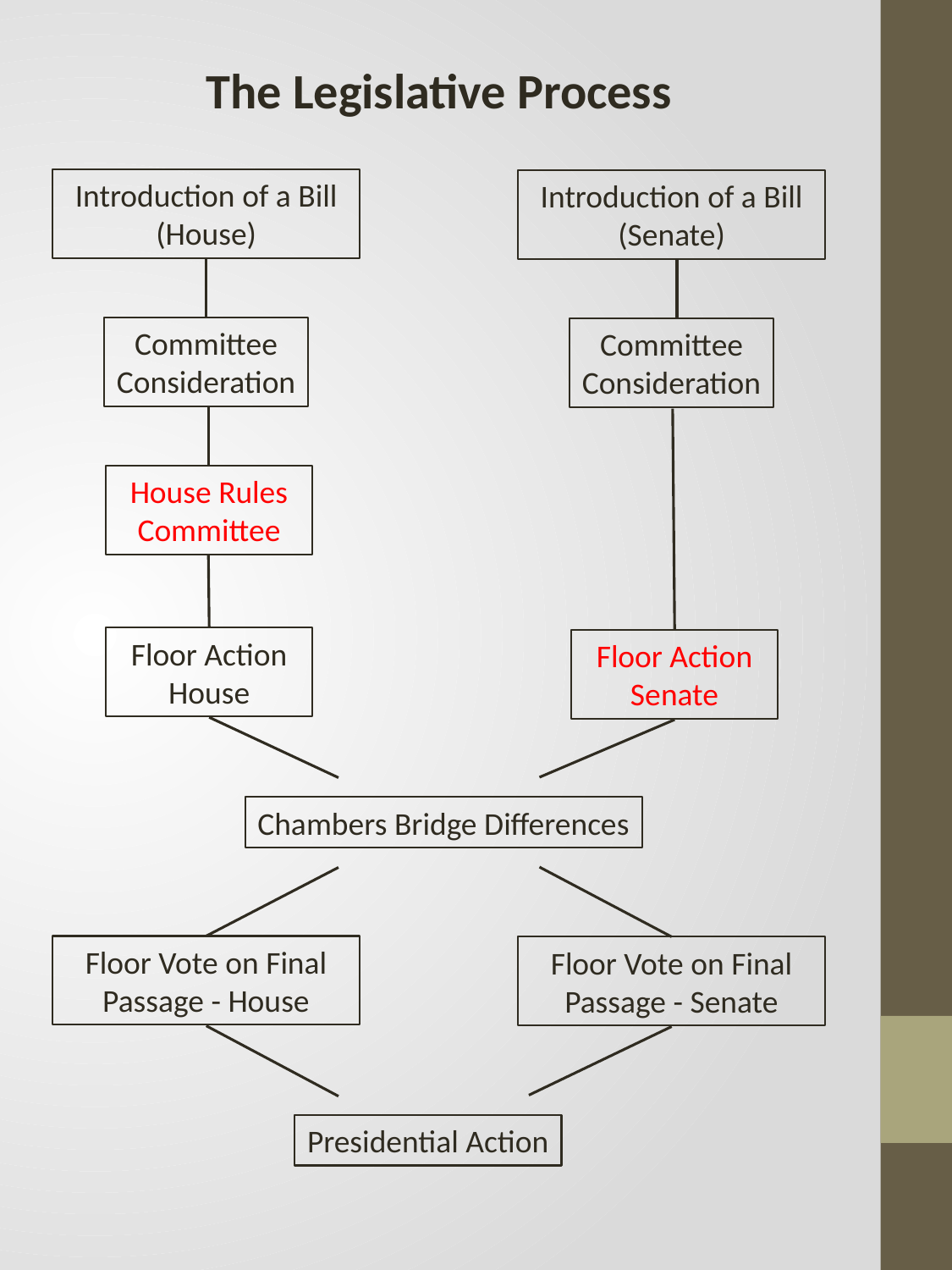

The Legislative Process
Introduction of a Bill (House)
Introduction of a Bill (Senate)
Committee
Consideration
Committee
Consideration
House Rules
Committee
Floor Action
House
Floor Action
Senate
Chambers Bridge Differences
Floor Vote on Final
Passage - House
Floor Vote on Final
Passage - Senate
Presidential Action